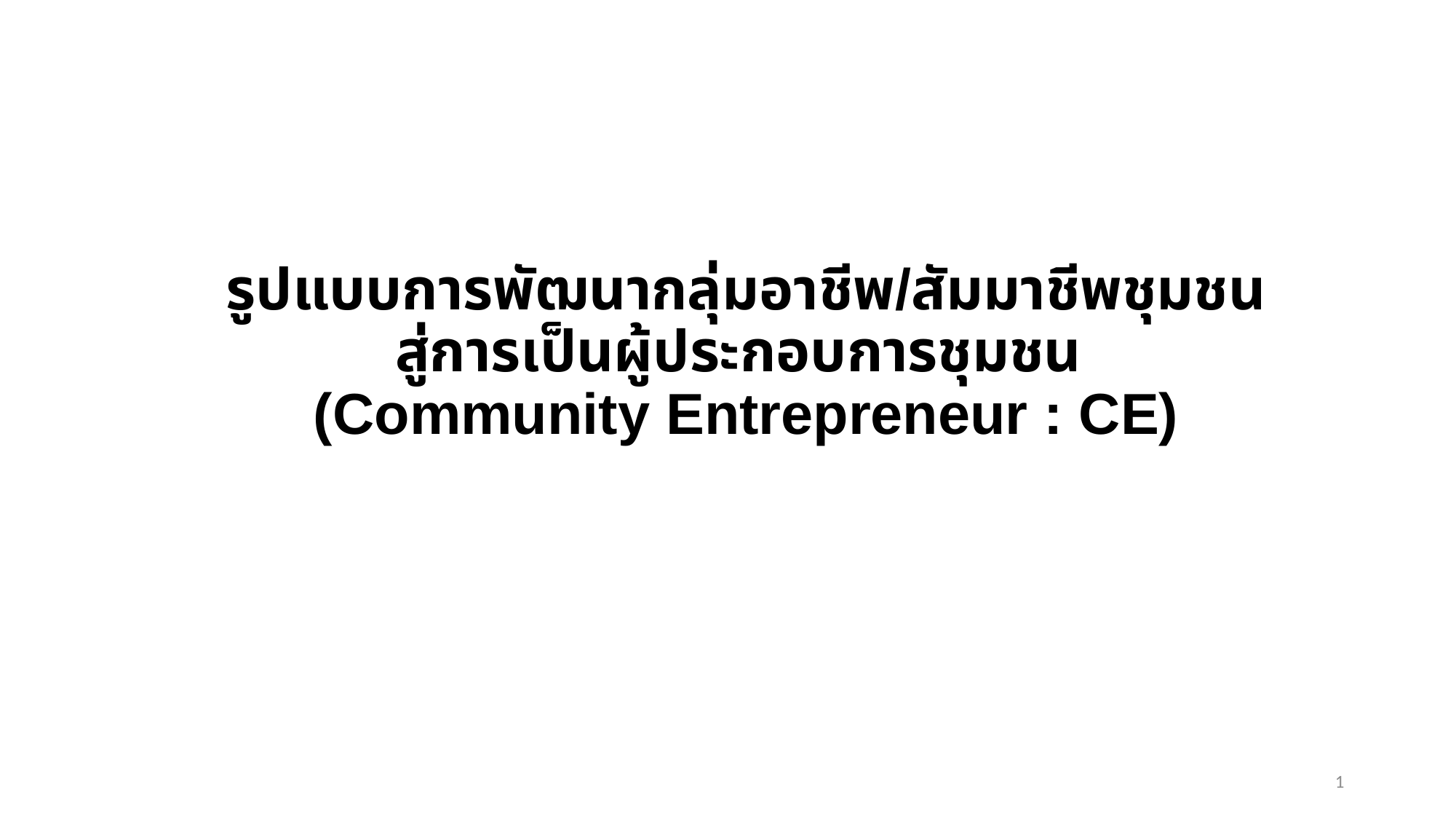

# รูปแบบการพัฒนากลุ่มอาชีพ/สัมมาชีพชุมชน สู่การเป็นผู้ประกอบการชุมชน (Community Entrepreneur : CE)
1